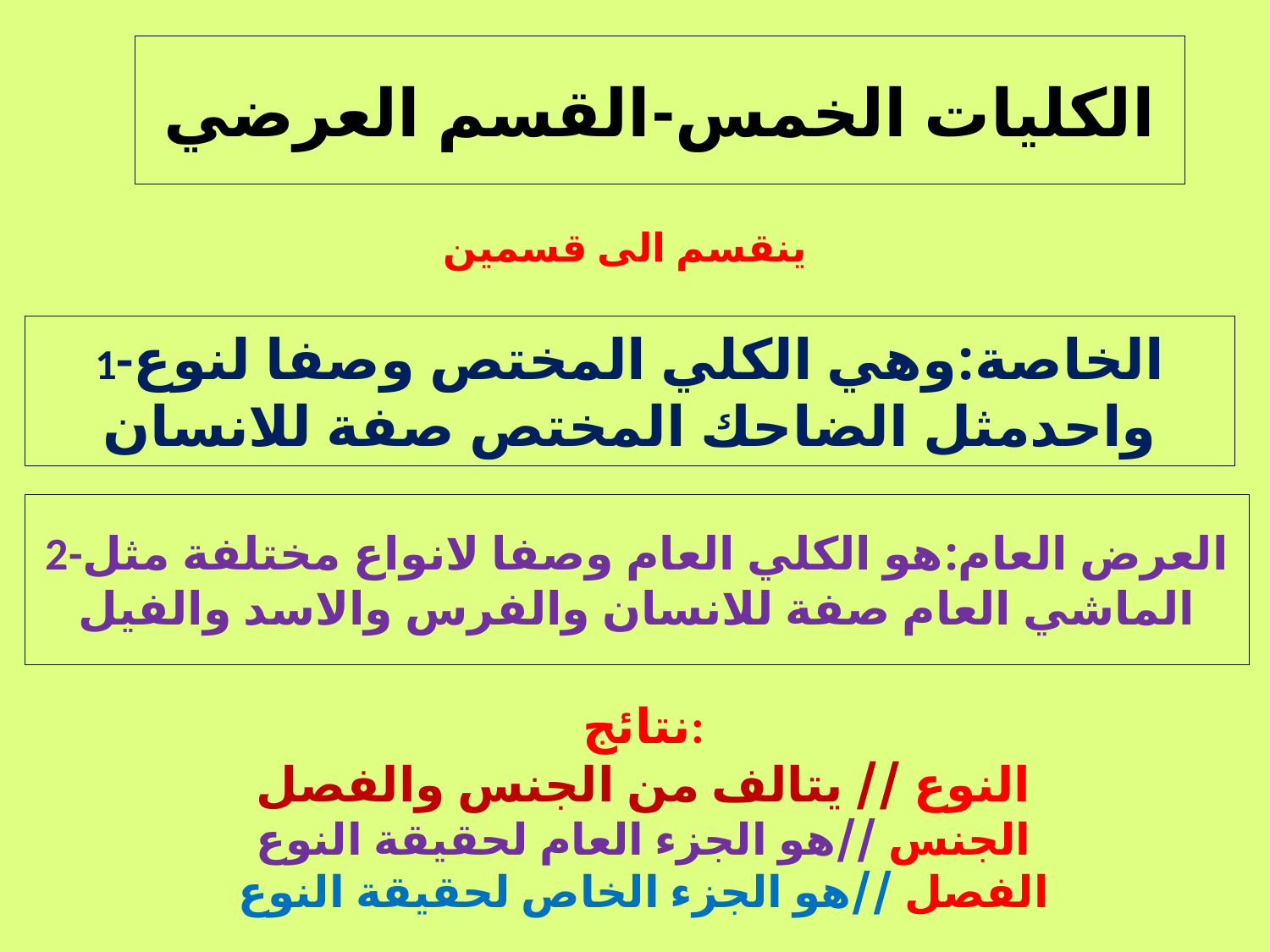

الكليات الخمس-القسم العرضي
ينقسم الى قسمين
1-الخاصة:وهي الكلي المختص وصفا لنوع واحدمثل الضاحك المختص صفة للانسان
2-العرض العام:هو الكلي العام وصفا لانواع مختلفة مثل الماشي العام صفة للانسان والفرس والاسد والفيل
نتائج:
النوع // يتالف من الجنس والفصل
الجنس //هو الجزء العام لحقيقة النوع
الفصل //هو الجزء الخاص لحقيقة النوع